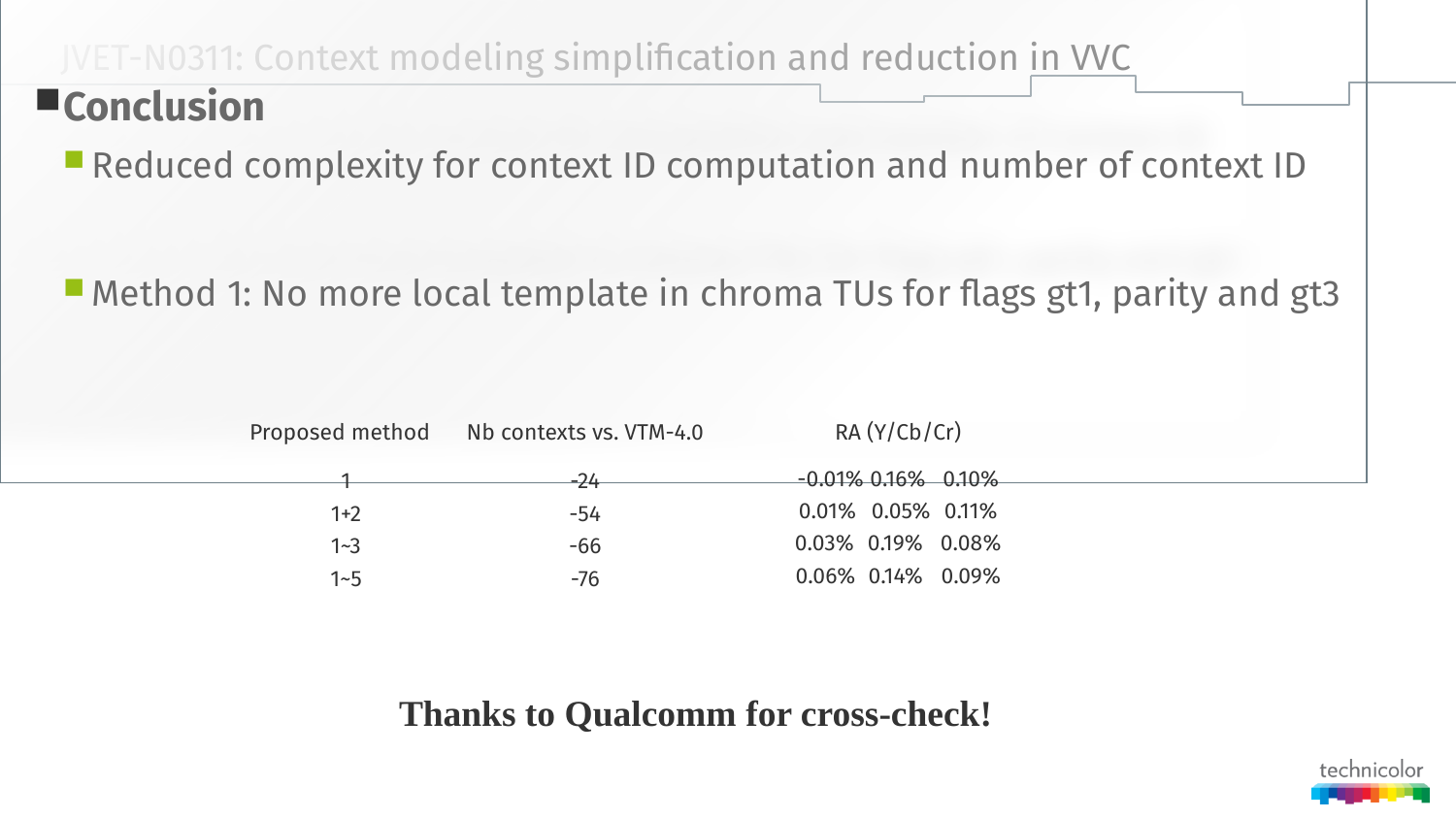

# JVET-N0311: Context modeling simplification and reduction in VVC
Conclusion
Reduced complexity for context ID computation and number of context ID

Method 1: No more local template in chroma TUs for flags gt1, parity and gt3

| Proposed method | Nb contexts vs. VTM-4.0 | RA (Y/Cb/Cr) |
| --- | --- | --- |
| 1 | -24 | -0.01% 0.16% 0.10% |
| 1+2 | -54 | 0.01% 0.05% 0.11% |
| 1~3 | -66 | 0.03% 0.19% 0.08% |
| 1~5 | -76 | 0.06% 0.14% 0.09% |
Thanks to Qualcomm for cross-check!